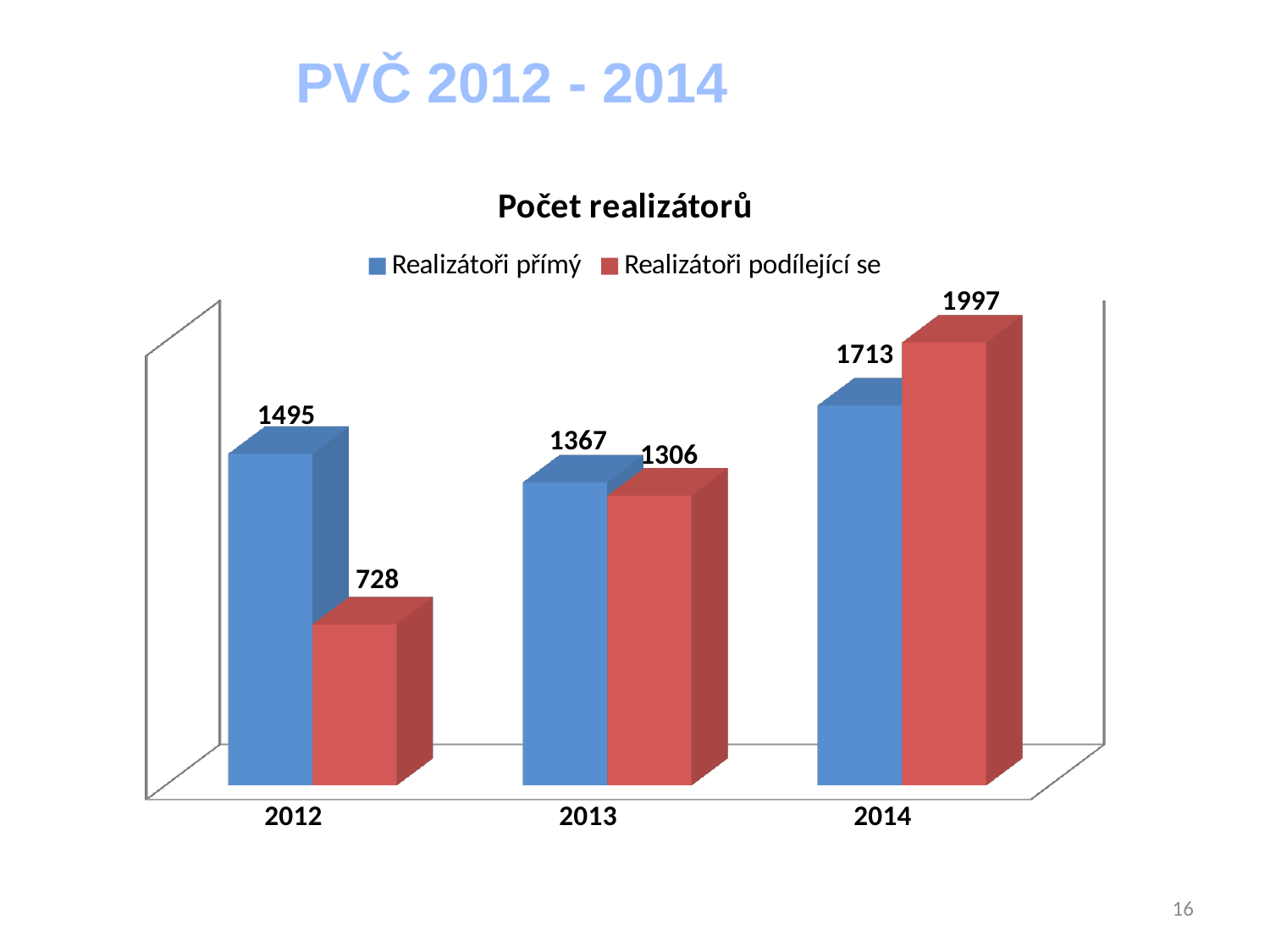

PVČ 2012 - 2014

[unsupported chart]

16